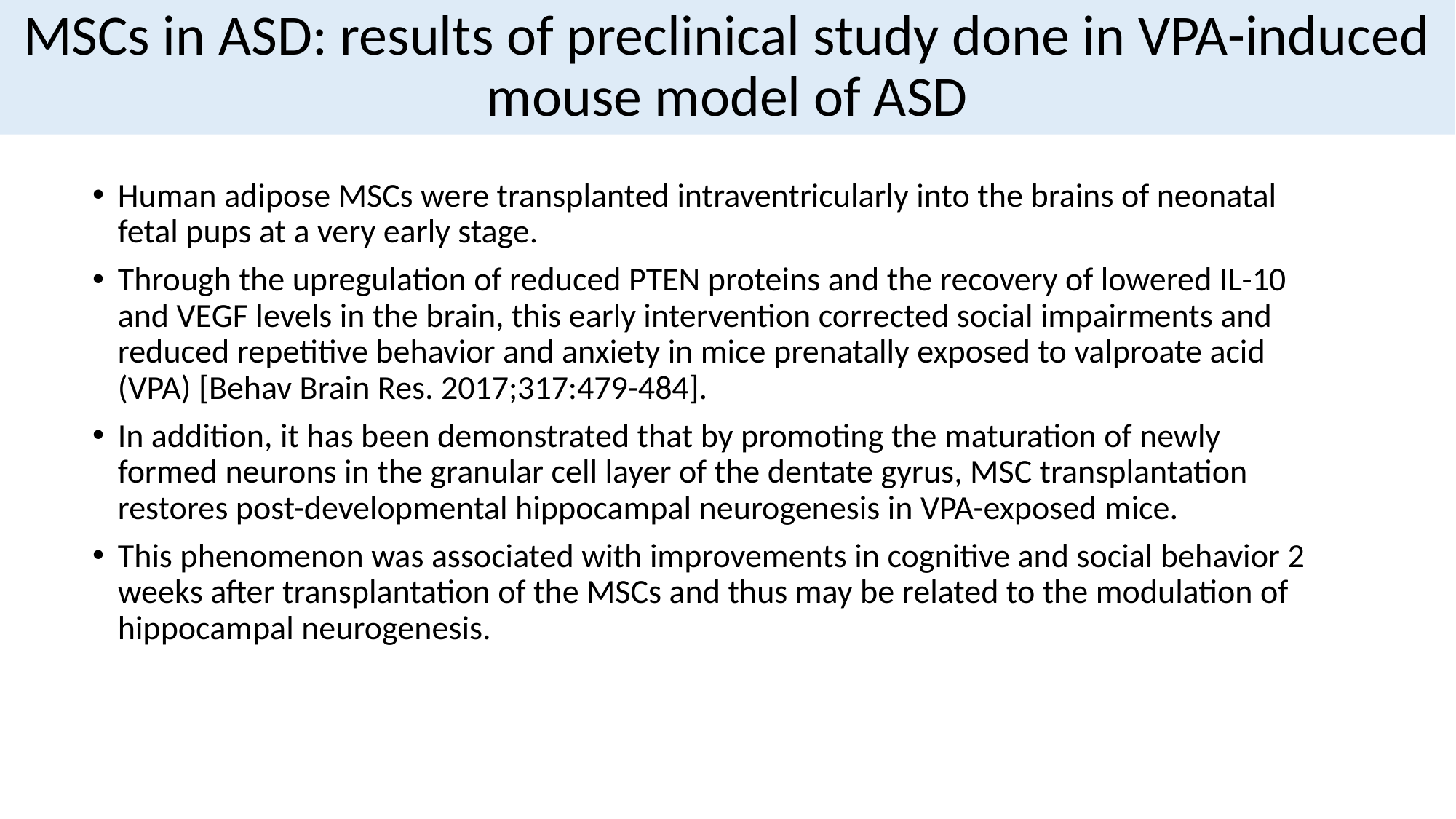

# MSCs in ASD: results of preclinical study done in VPA-induced mouse model of ASD
Human adipose MSCs were transplanted intraventricularly into the brains of neonatal fetal pups at a very early stage.
Through the upregulation of reduced PTEN proteins and the recovery of lowered IL-10 and VEGF levels in the brain, this early intervention corrected social impairments and reduced repetitive behavior and anxiety in mice prenatally exposed to valproate acid (VPA) [Behav Brain Res. 2017;317:479-484].
In addition, it has been demonstrated that by promoting the maturation of newly formed neurons in the granular cell layer of the dentate gyrus, MSC transplantation restores post-developmental hippocampal neurogenesis in VPA-exposed mice.
This phenomenon was associated with improvements in cognitive and social behavior 2 weeks after transplantation of the MSCs and thus may be related to the modulation of hippocampal neurogenesis.